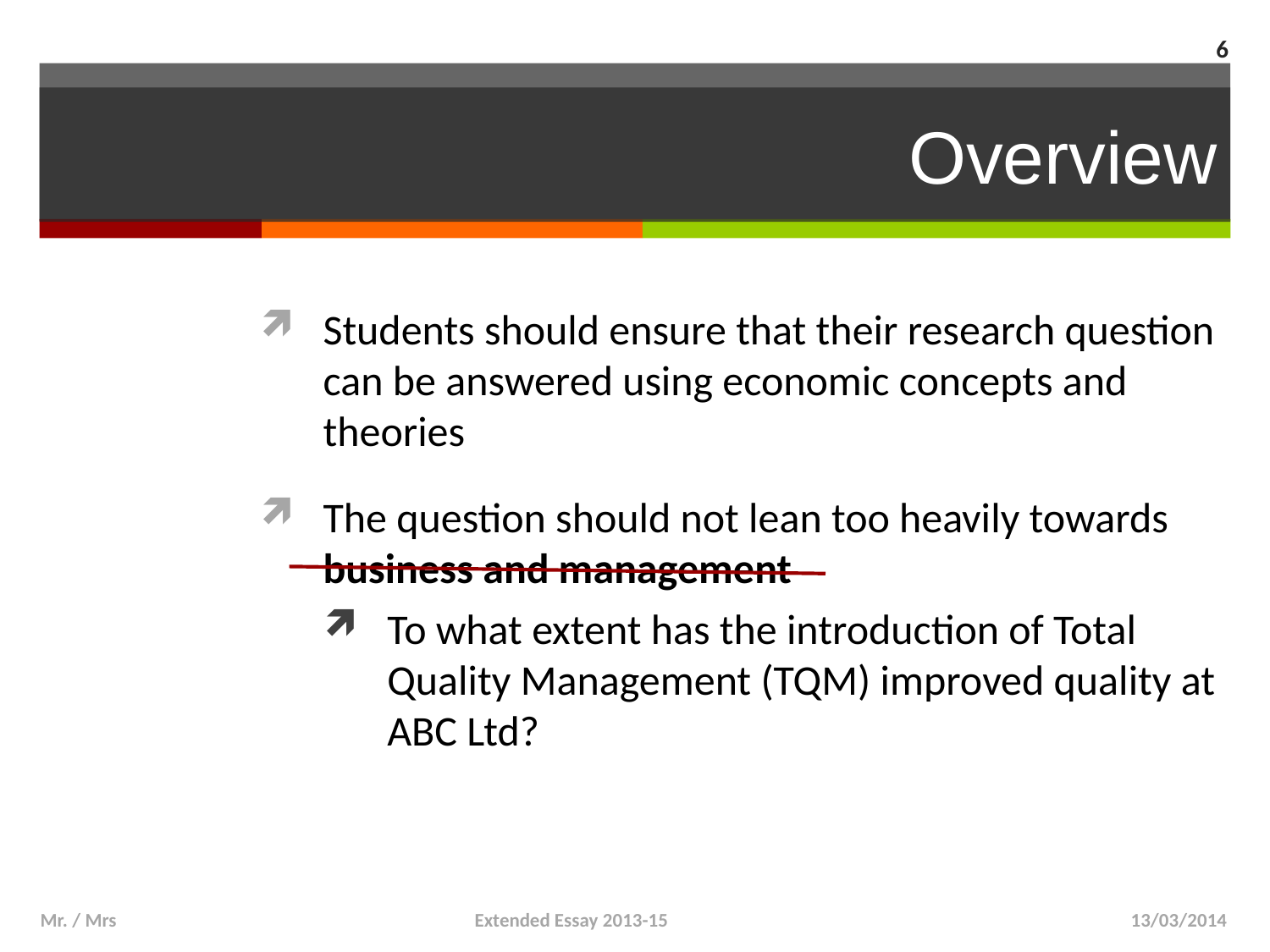

6
# Overview
Students should ensure that their research question can be answered using economic concepts and theories
The question should not lean too heavily towards business and management
To what extent has the introduction of Total Quality Management (TQM) improved quality at ABC Ltd?

Mr. / Mrs                                                                                 Extended Essay 2013-15
13/03/2014